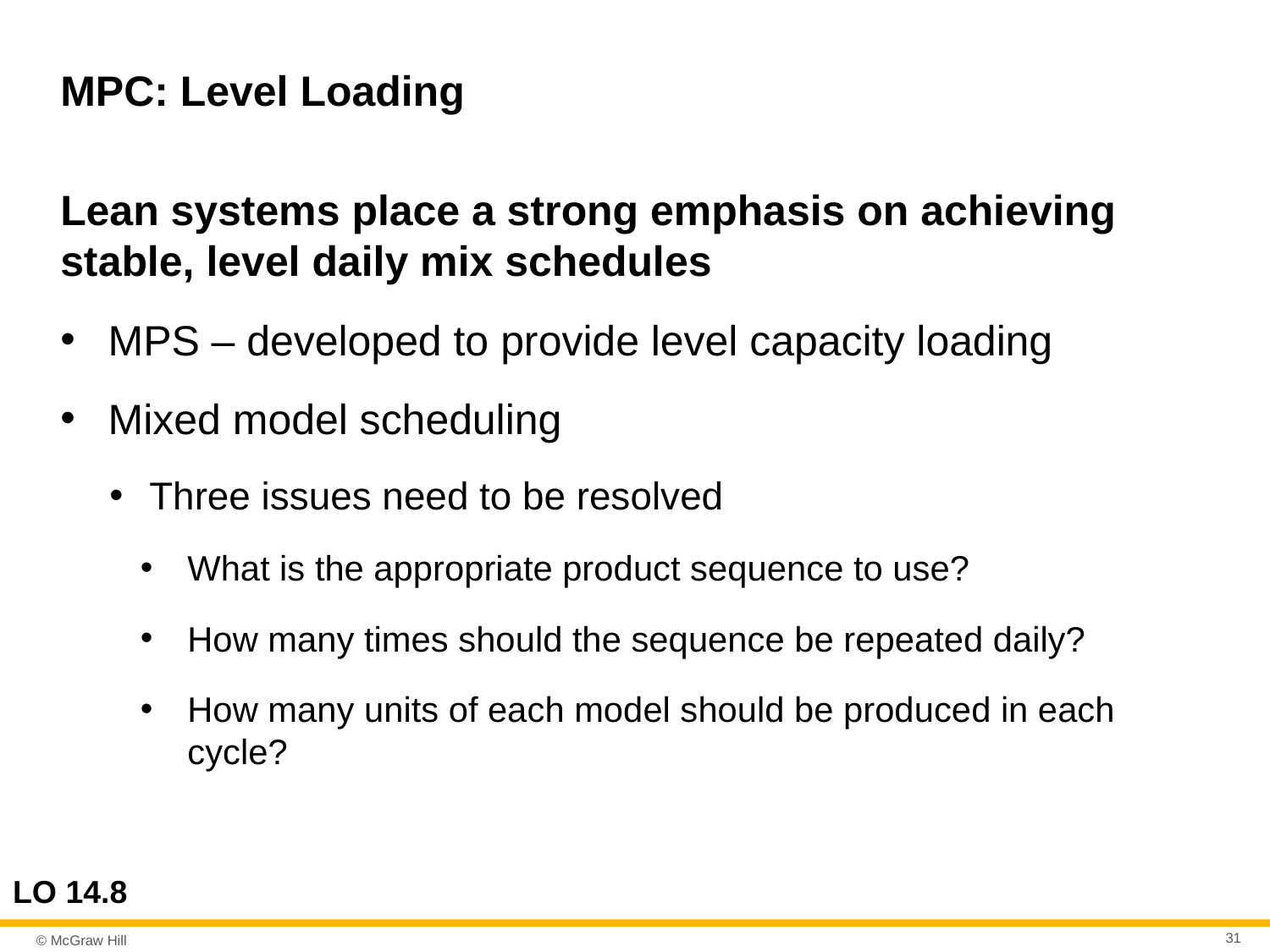

# MPC: Level Loading
Lean systems place a strong emphasis on achieving stable, level daily mix schedules
MPS – developed to provide level capacity loading
Mixed model scheduling
Three issues need to be resolved
What is the appropriate product sequence to use?
How many times should the sequence be repeated daily?
How many units of each model should be produced in each cycle?
LO 14.8